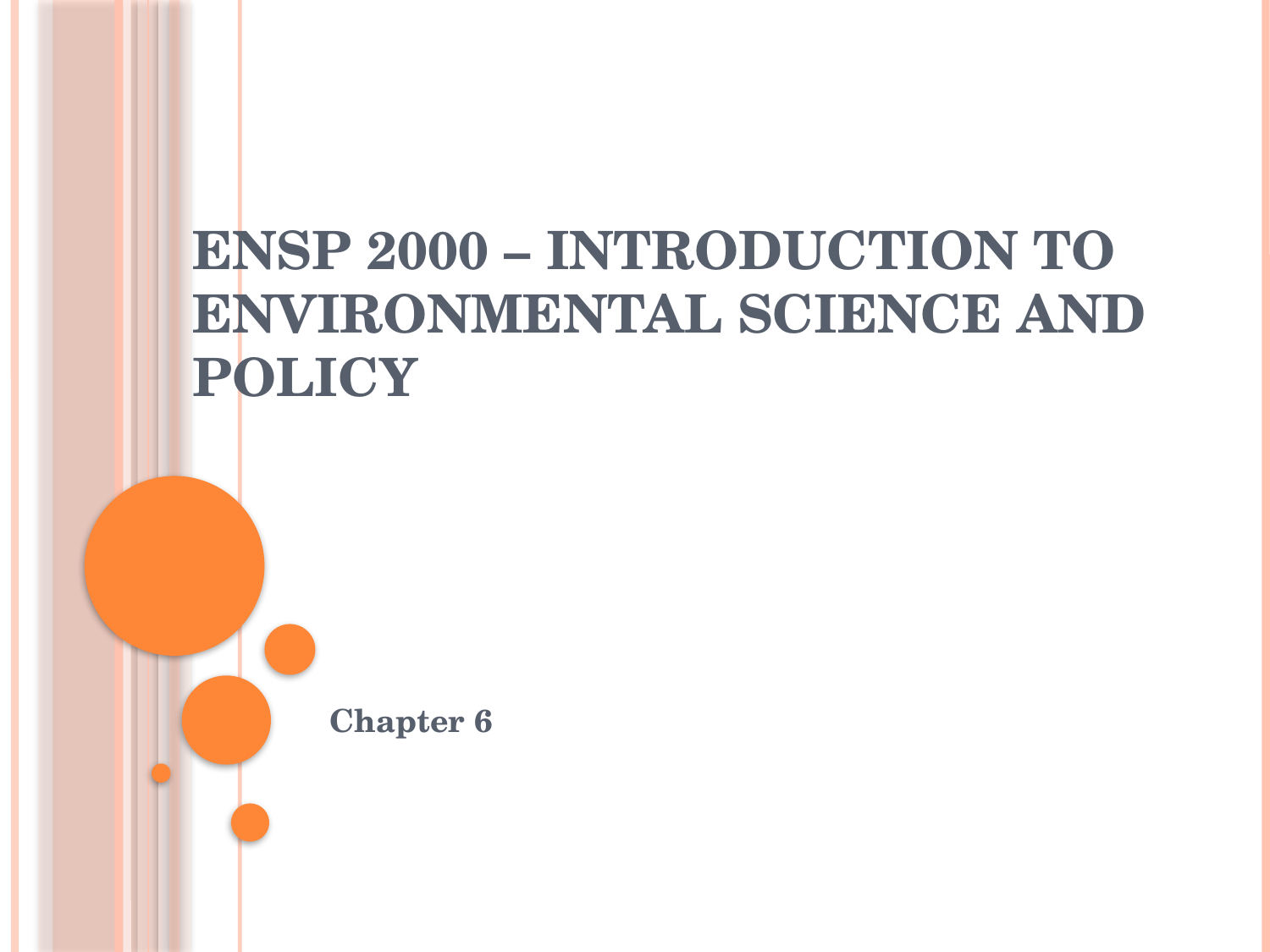

# ENSP 2000 – Introduction to Environmental Science and Policy
Chapter 6